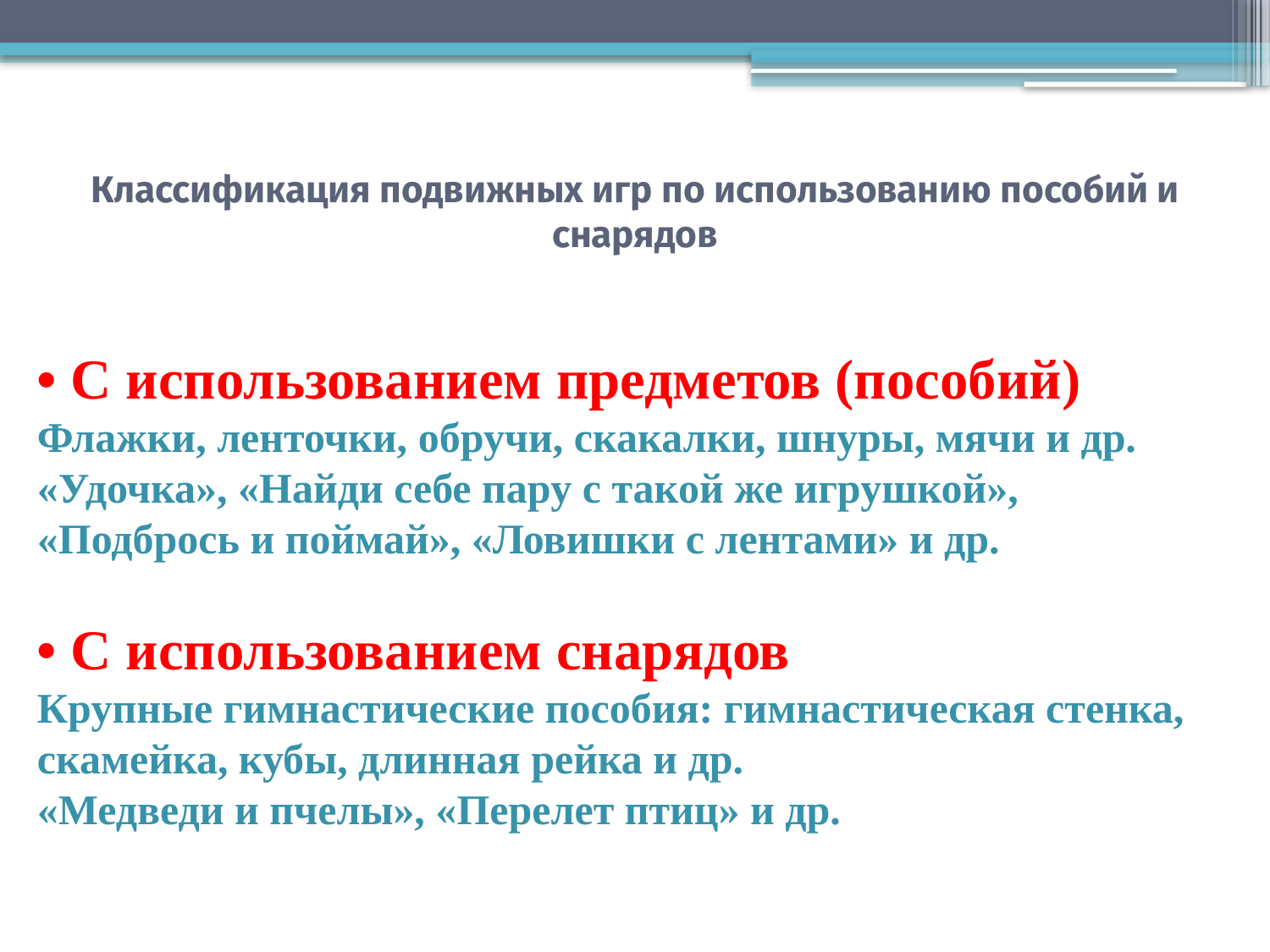

# Классификация подвижных игр по использованию пособий и снарядов
• С использованием предметов (пособий)
Флажки, ленточки, обручи, скакалки, шнуры, мячи и др.
«Удочка», «Найди себе пару с такой же игрушкой»,
«Подбрось и поймай», «Ловишки с лентами» и др.

• С использованием снарядов
Крупные гимнастические пособия: гимнастическая стенка, скамейка, кубы, длинная рейка и др.
«Медведи и пчелы», «Перелет птиц» и др.